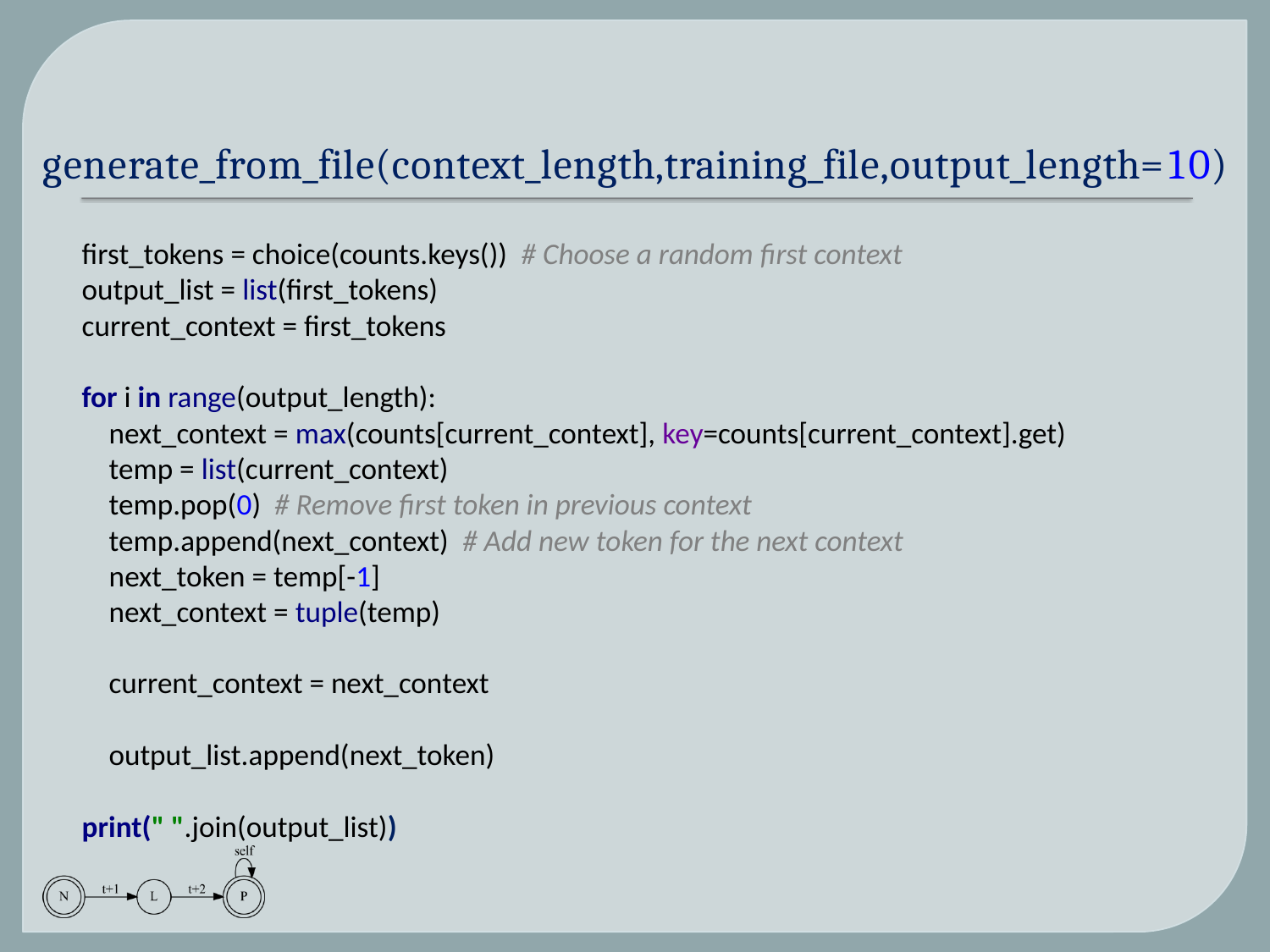

# generate_from_file(context_length,training_file,output_length=10)
first_tokens = choice(counts.keys())  # Choose a random first context
output_list = list(first_tokens)
current_context = first_tokens
for i in range(output_length):
    next_context = max(counts[current_context], key=counts[current_context].get)
    temp = list(current_context)
    temp.pop(0)  # Remove first token in previous context
    temp.append(next_context)  # Add new token for the next context
    next_token = temp[-1]
    next_context = tuple(temp)
    current_context = next_context
    output_list.append(next_token)
print(" ".join(output_list))